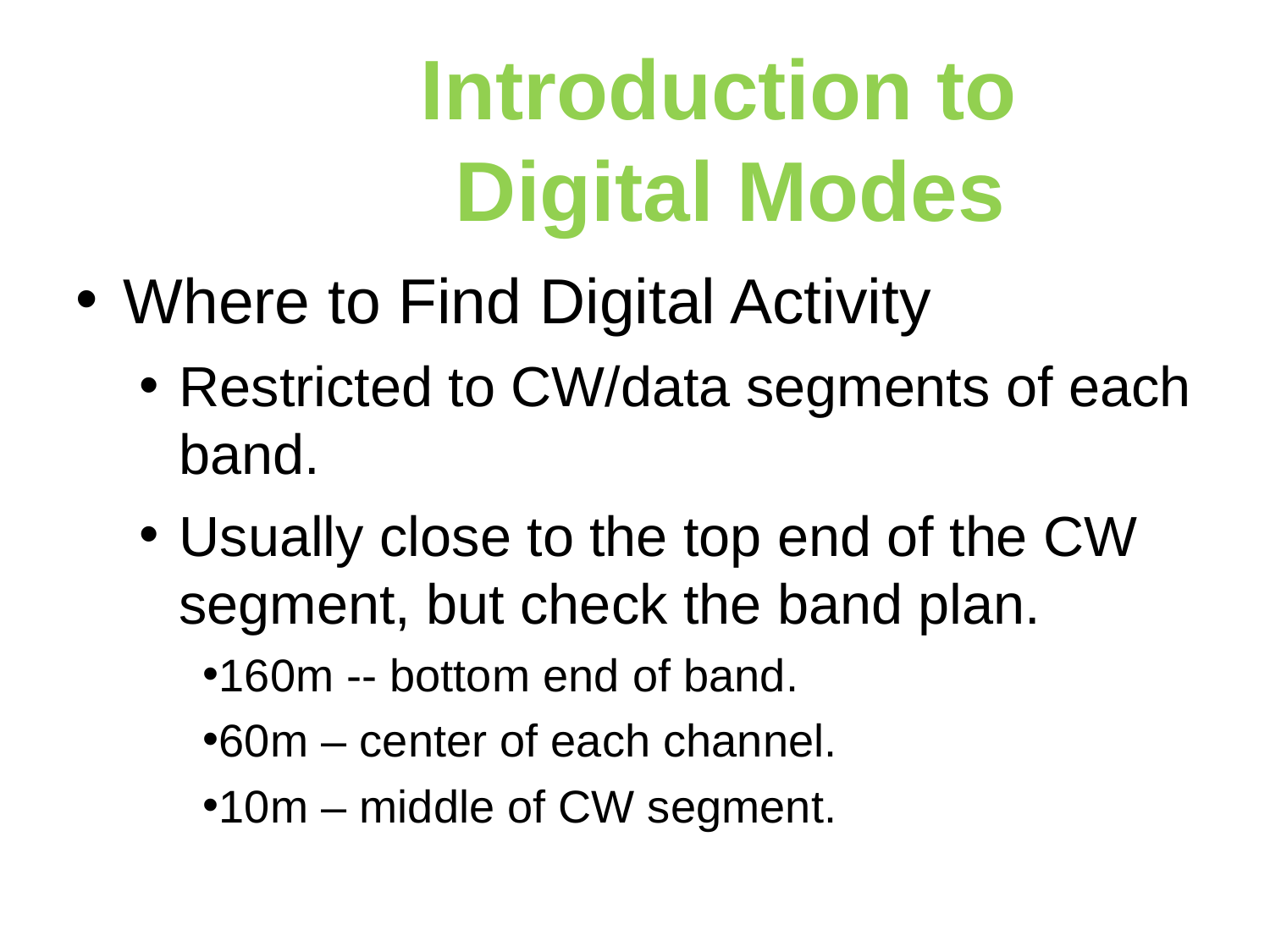

Introduction to
Digital Modes
Where to Find Digital Activity
Restricted to CW/data segments of each band.
Usually close to the top end of the CW segment, but check the band plan.
160m -- bottom end of band.
60m – center of each channel.
10m – middle of CW segment.